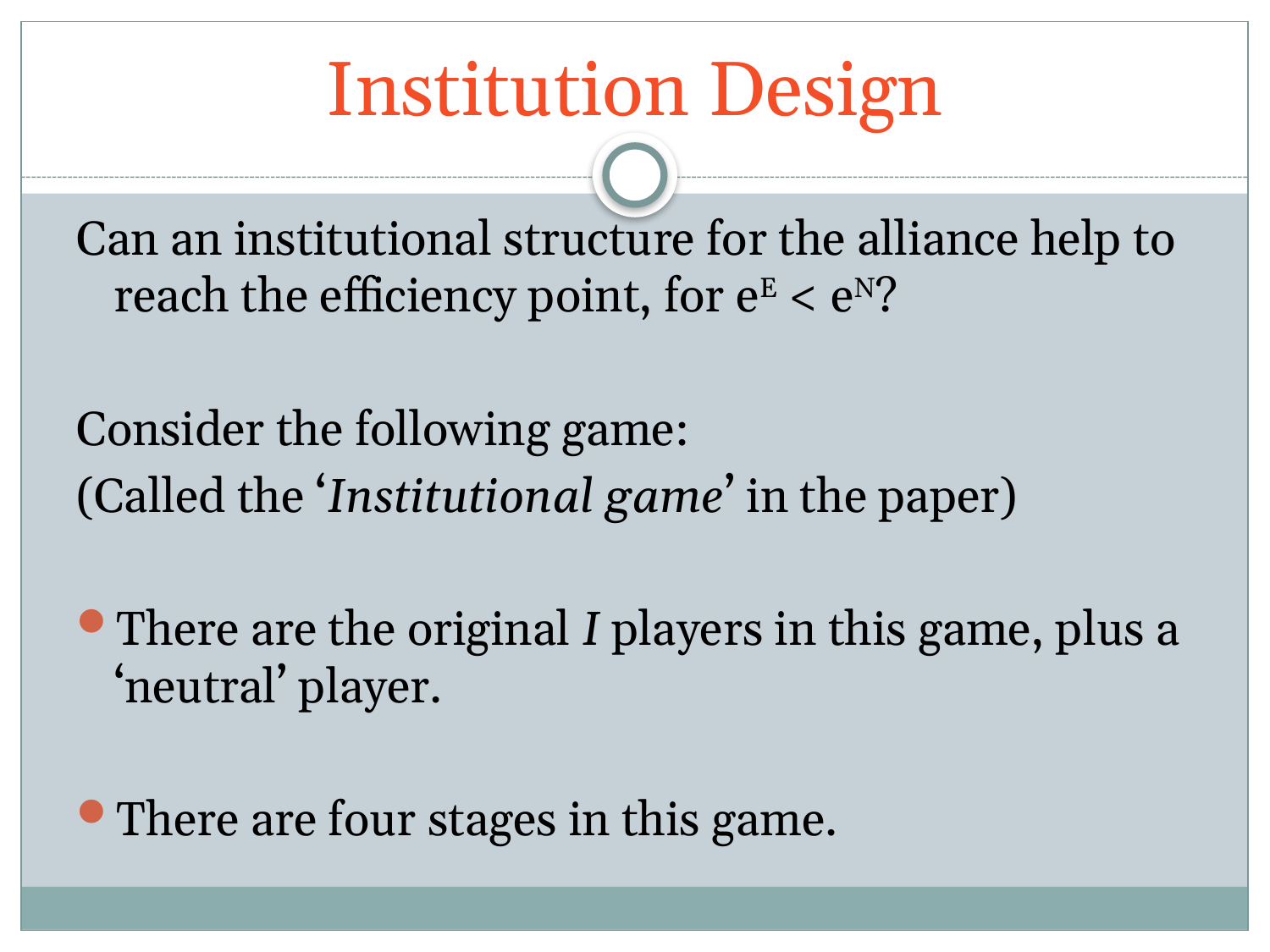

# Institution Design
Can an institutional structure for the alliance help to reach the efficiency point, for eE < eN?

Consider the following game:
(Called the ‘Institutional game’ in the paper)

There are the original I players in this game, plus a ‘neutral’ player.

There are four stages in this game.